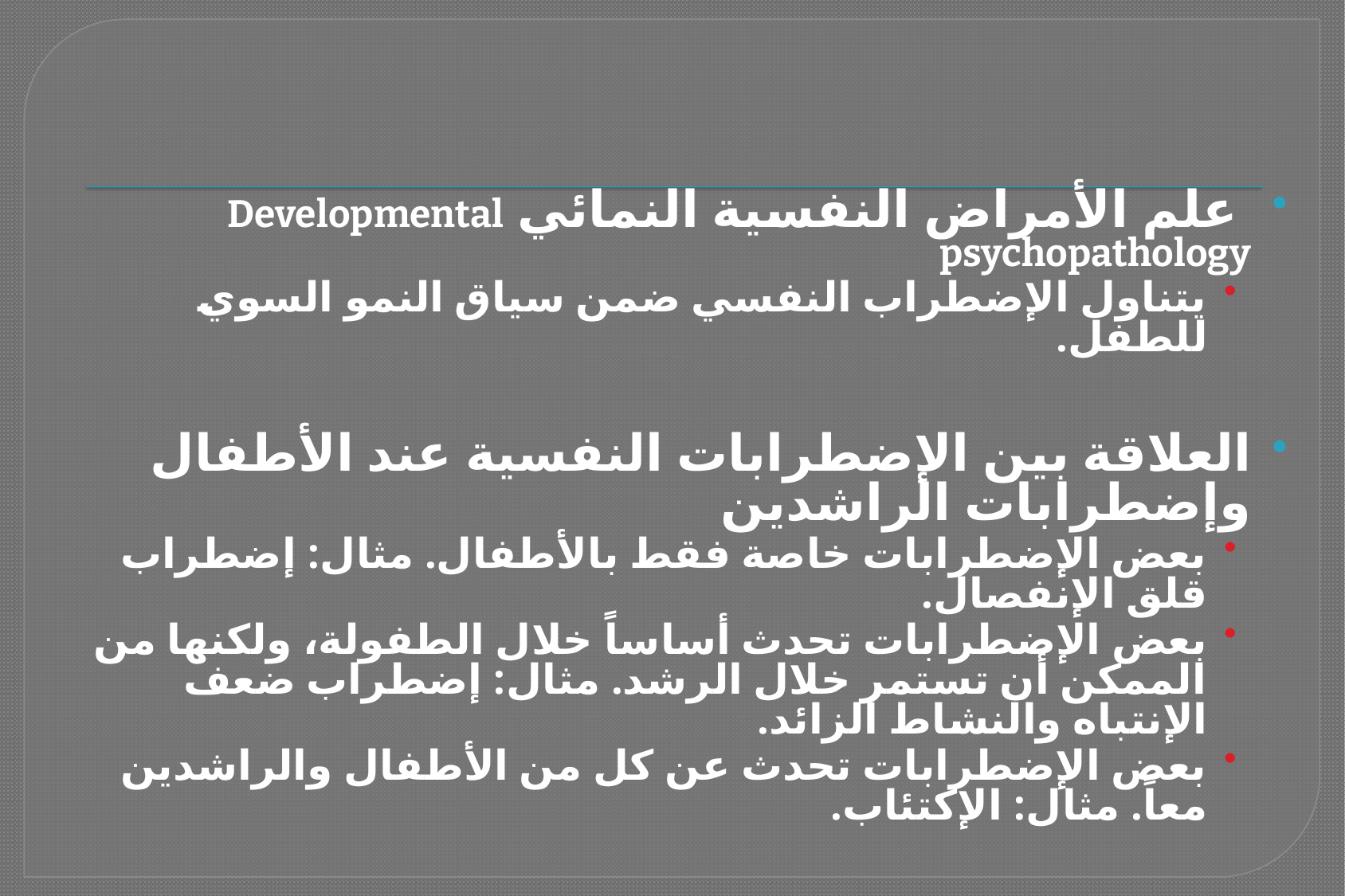

#
 علم الأمراض النفسية النمائي Developmental psychopathology
يتناول الإضطراب النفسي ضمن سياق النمو السوي للطفل.

العلاقة بين الإضطرابات النفسية عند الأطفال وإضطرابات الراشدين
بعض الإضطرابات خاصة فقط بالأطفال. مثال: إضطراب قلق الإنفصال.
بعض الإضطرابات تحدث أساساً خلال الطفولة، ولكنها من الممكن أن تستمر خلال الرشد. مثال: إضطراب ضعف الإنتباه والنشاط الزائد.
بعض الإضطرابات تحدث عن كل من الأطفال والراشدين معاً. مثال: الإكتئاب.